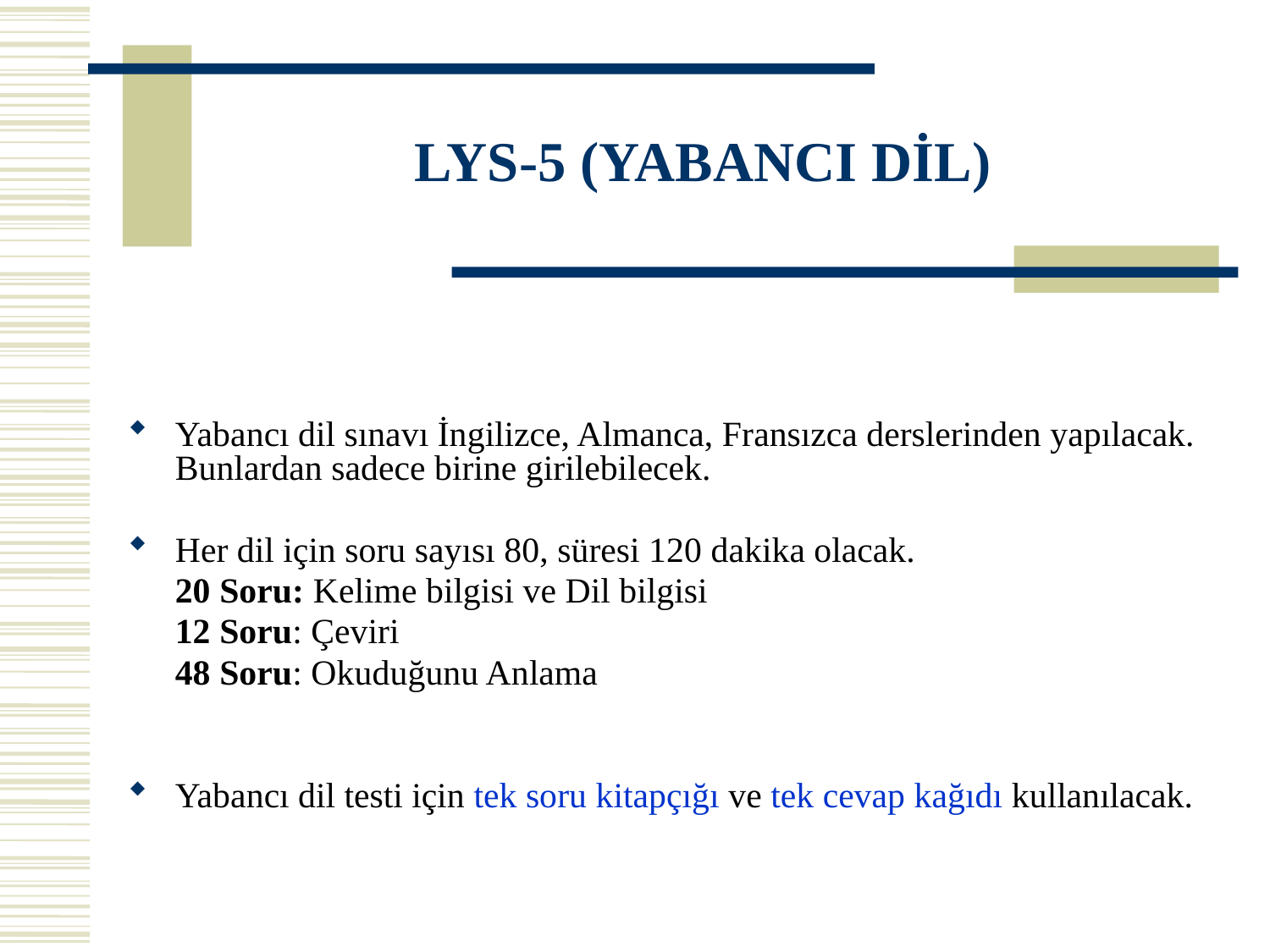

# LYS-5 (YABANCI DİL)
Yabancı dil sınavı İngilizce, Almanca, Fransızca derslerinden yapılacak. Bunlardan sadece birine girilebilecek.

Her dil için soru sayısı 80, süresi 120 dakika olacak.
	20 Soru: Kelime bilgisi ve Dil bilgisi
	12 Soru: Çeviri
	48 Soru: Okuduğunu Anlama

Yabancı dil testi için tek soru kitapçığı ve tek cevap kağıdı kullanılacak.